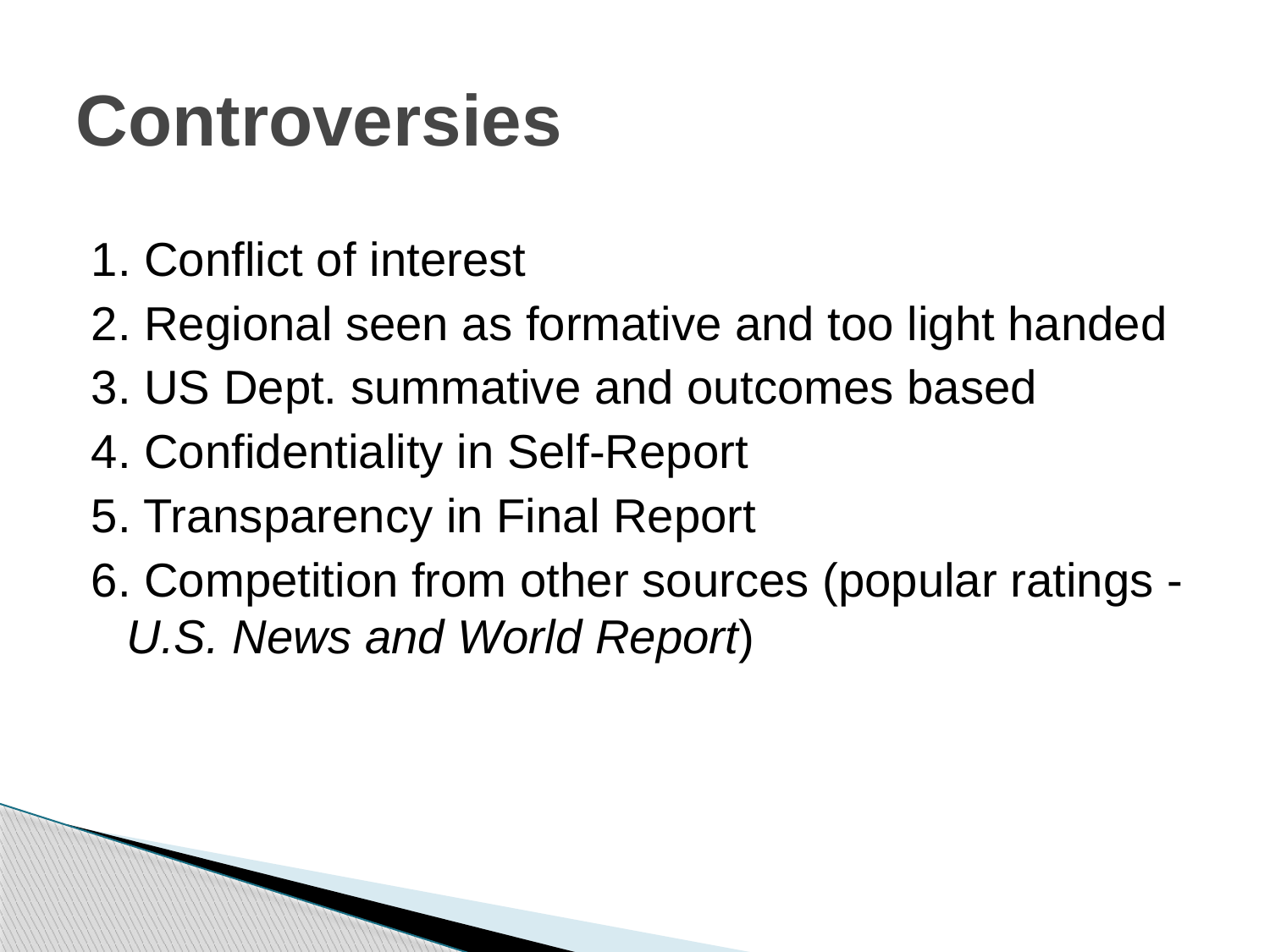

# Controversies
1. Conflict of interest
2. Regional seen as formative and too light handed
3. US Dept. summative and outcomes based
4. Confidentiality in Self-Report
5. Transparency in Final Report
6. Competition from other sources (popular ratings - U.S. News and World Report)